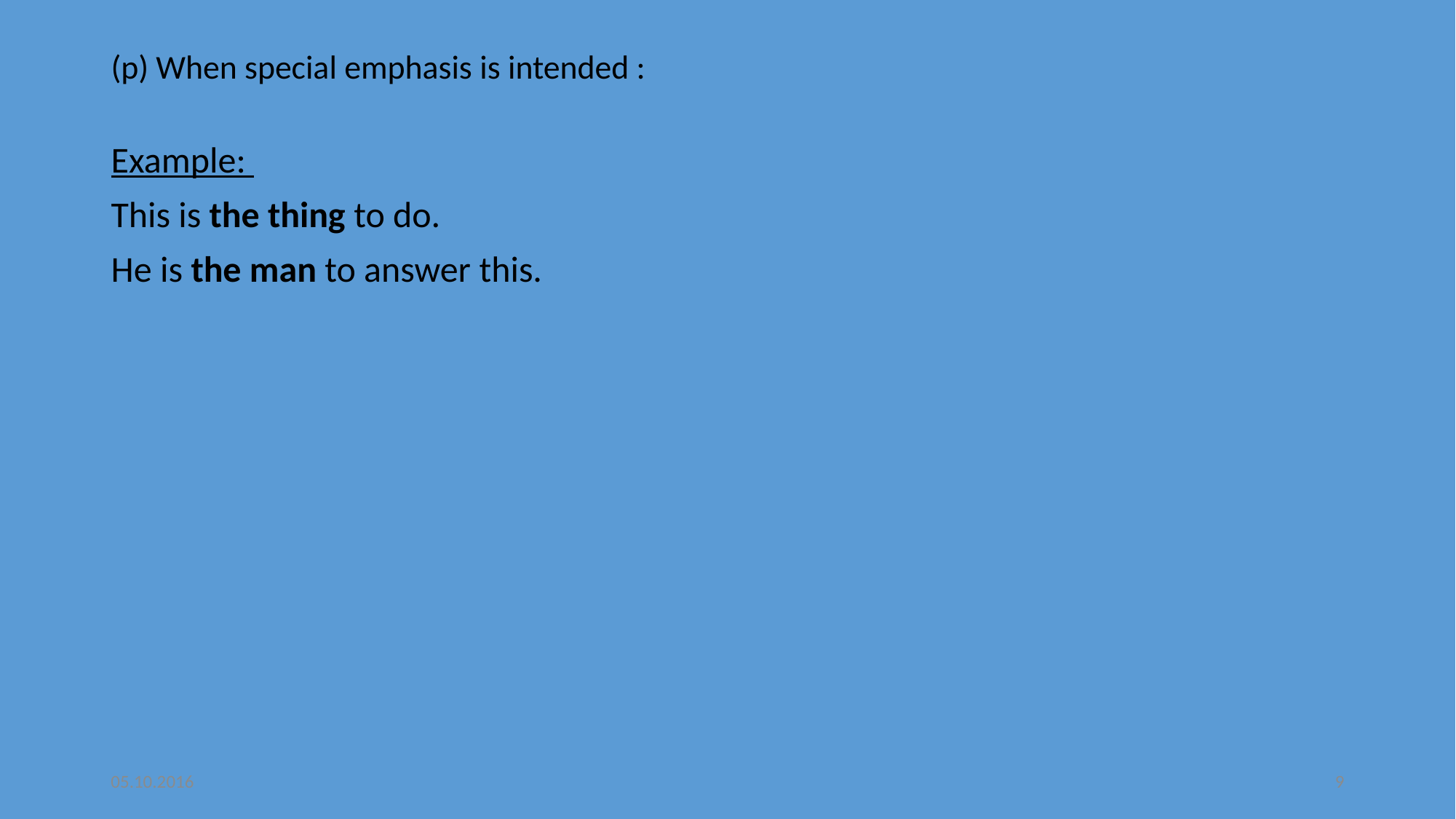

(p) When special emphasis is intended :

Example:
This is the thing to do.
He is the man to answer this.

05.10.2016
9